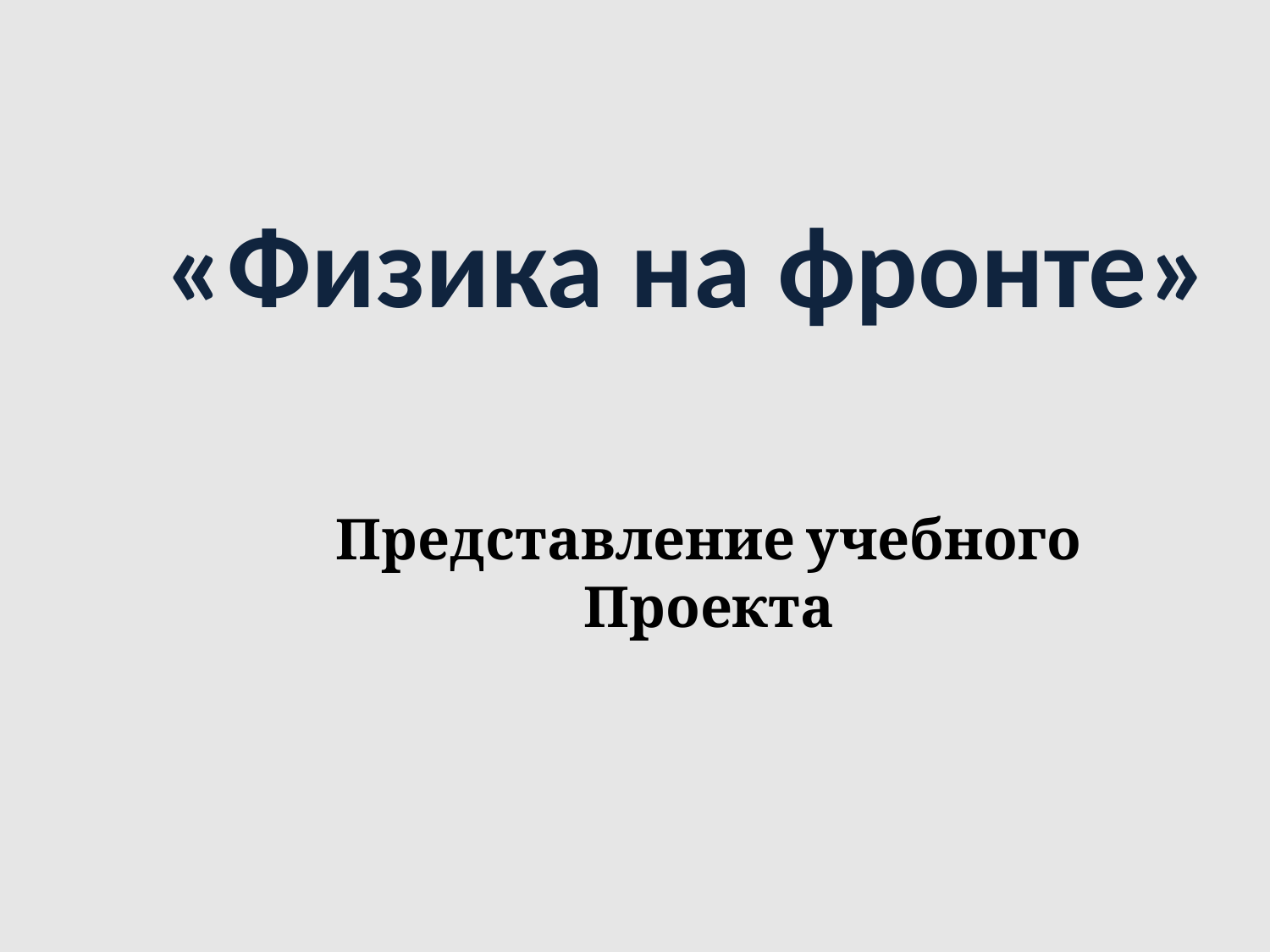

# «Физика на фронте»
Представление учебного Проекта